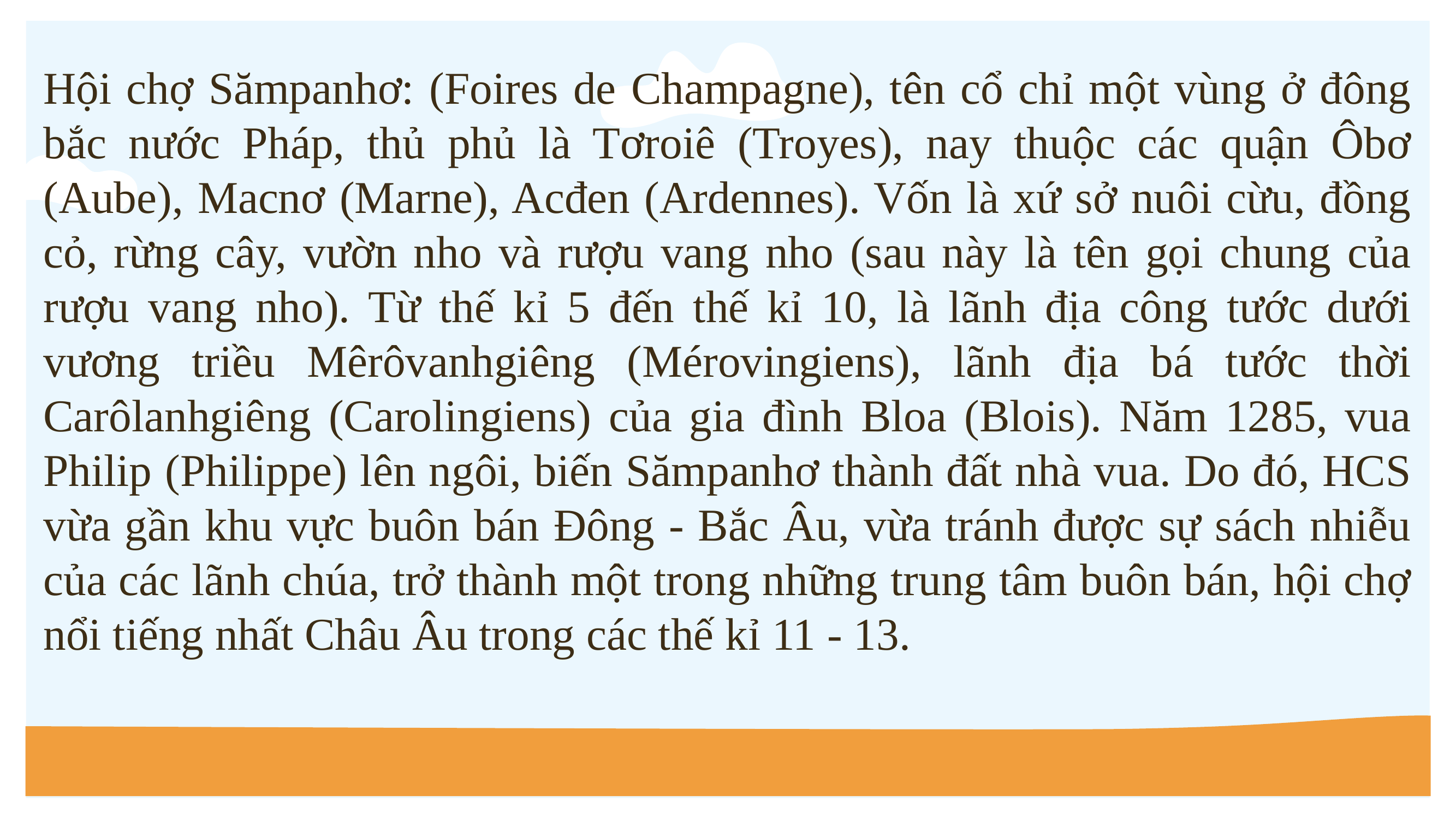

Hội chợ Sămpanhơ: (Foires de Champagne), tên cổ chỉ một vùng ở đông bắc nước Pháp, thủ phủ là Tơroiê (Troyes), nay thuộc các quận Ôbơ (Aube), Macnơ (Marne), Acđen (Ardennes). Vốn là xứ sở nuôi cừu, đồng cỏ, rừng cây, vườn nho và rượu vang nho (sau này là tên gọi chung của rượu vang nho). Từ thế kỉ 5 đến thế kỉ 10, là lãnh địa công tước dưới vương triều Mêrôvanhgiêng (Mérovingiens), lãnh địa bá tước thời Carôlanhgiêng (Carolingiens) của gia đình Bloa (Blois). Năm 1285, vua Philip (Philippe) lên ngôi, biến Sămpanhơ thành đất nhà vua. Do đó, HCS vừa gần khu vực buôn bán Đông - Bắc Âu, vừa tránh được sự sách nhiễu của các lãnh chúa, trở thành một trong những trung tâm buôn bán, hội chợ nổi tiếng nhất Châu Âu trong các thế kỉ 11 - 13.